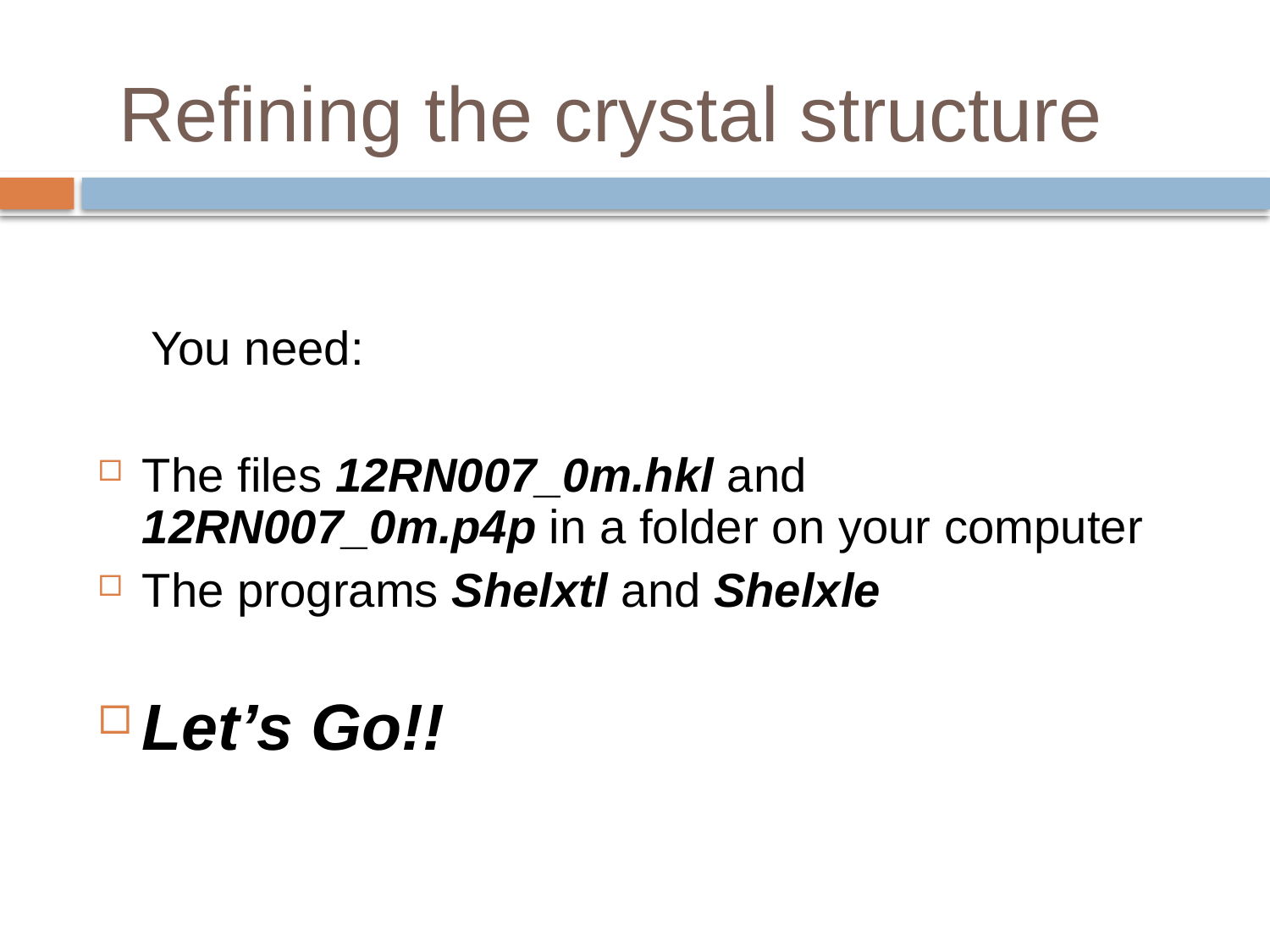

# Refining the crystal structure
    You need:

The files 12RN007_0m.hkl and 12RN007_0m.p4p in a folder on your computer
The programs Shelxtl and Shelxle

Let’s Go!!